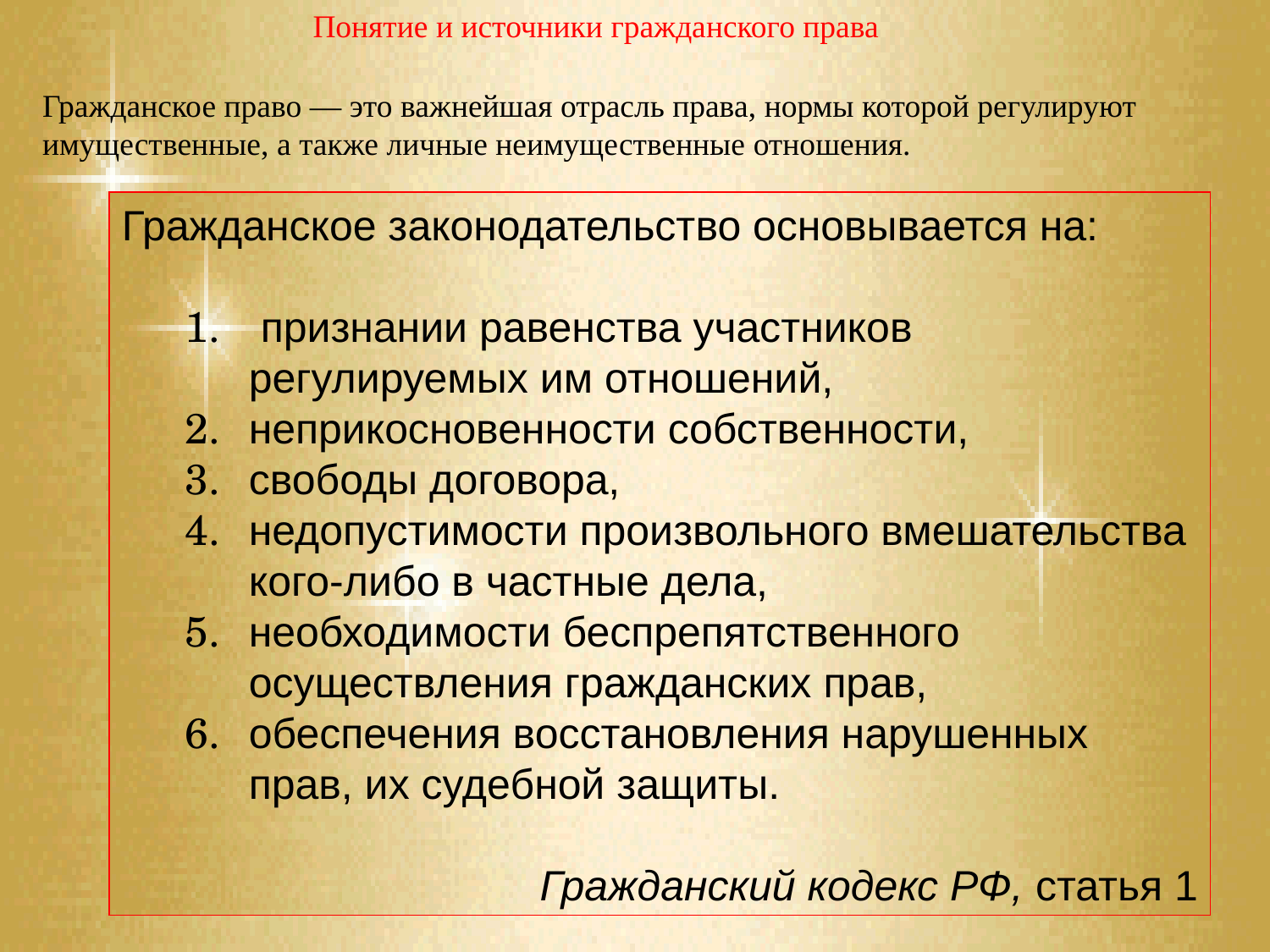

Понятие и источники гражданского права
Гражданское право — это важнейшая отрасль права, нормы которой регулируют имущественные, а также личные неимущественные отношения.
Гражданское законодательство основывается на:

 признании равенства участников регулируемых им отношений,
неприкосновенности собственности,
свободы договора,
недопустимости произвольного вмешательства кого-либо в частные дела,
необходимости беспрепятственного осуществления гражданских прав,
обеспечения восстановления нарушенных прав, их судебной защиты.

Гражданский кодекс РФ, статья 1